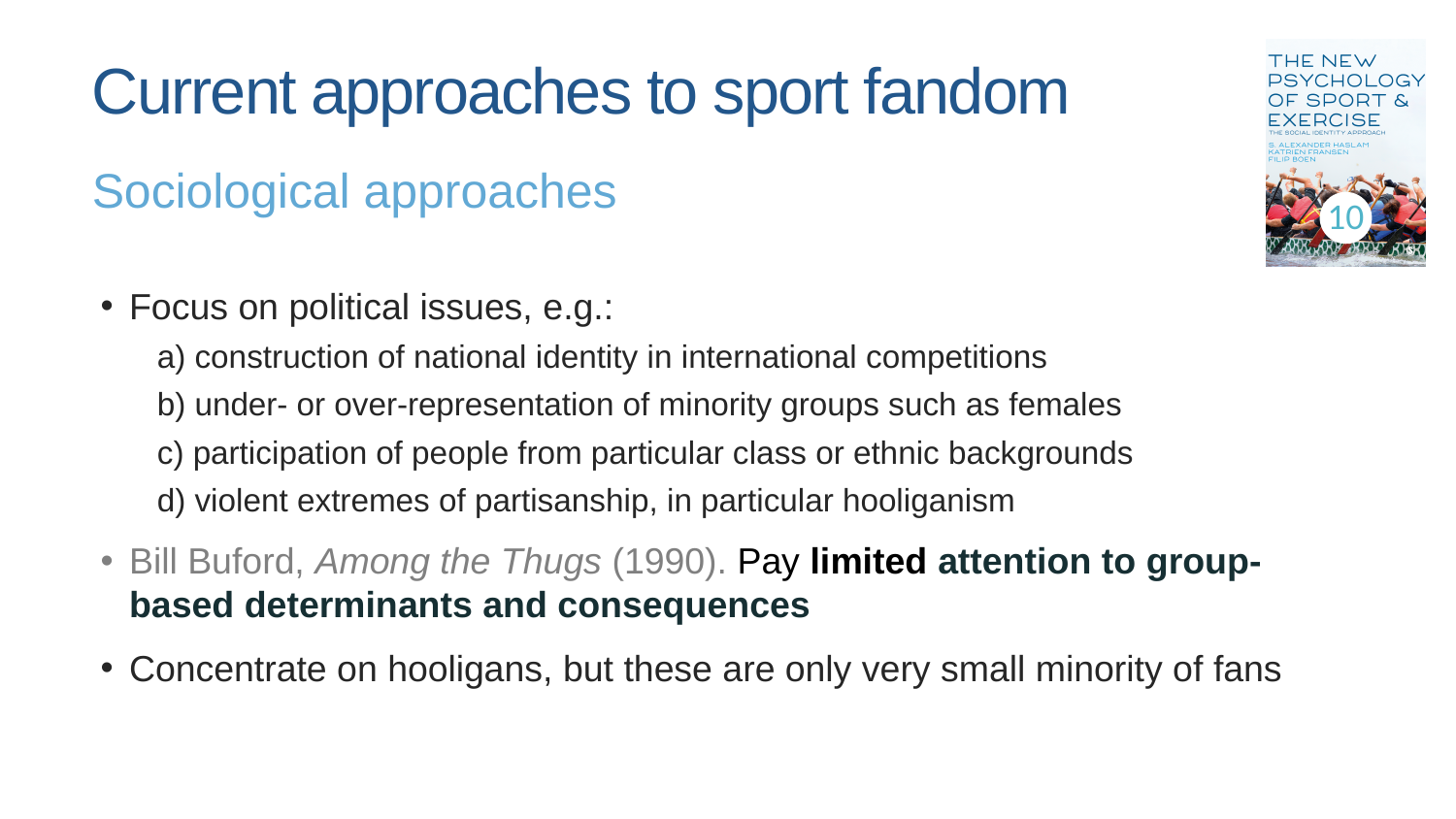

# Current approaches to sport fandom
10
Sociological approaches
Focus on political issues, e.g.:
a) construction of national identity in international competitions
b) under- or over-representation of minority groups such as females
c) participation of people from particular class or ethnic backgrounds
d) violent extremes of partisanship, in particular hooliganism
Bill Buford, Among the Thugs (1990). Pay limited attention to group-based determinants and consequences
Concentrate on hooligans, but these are only very small minority of fans